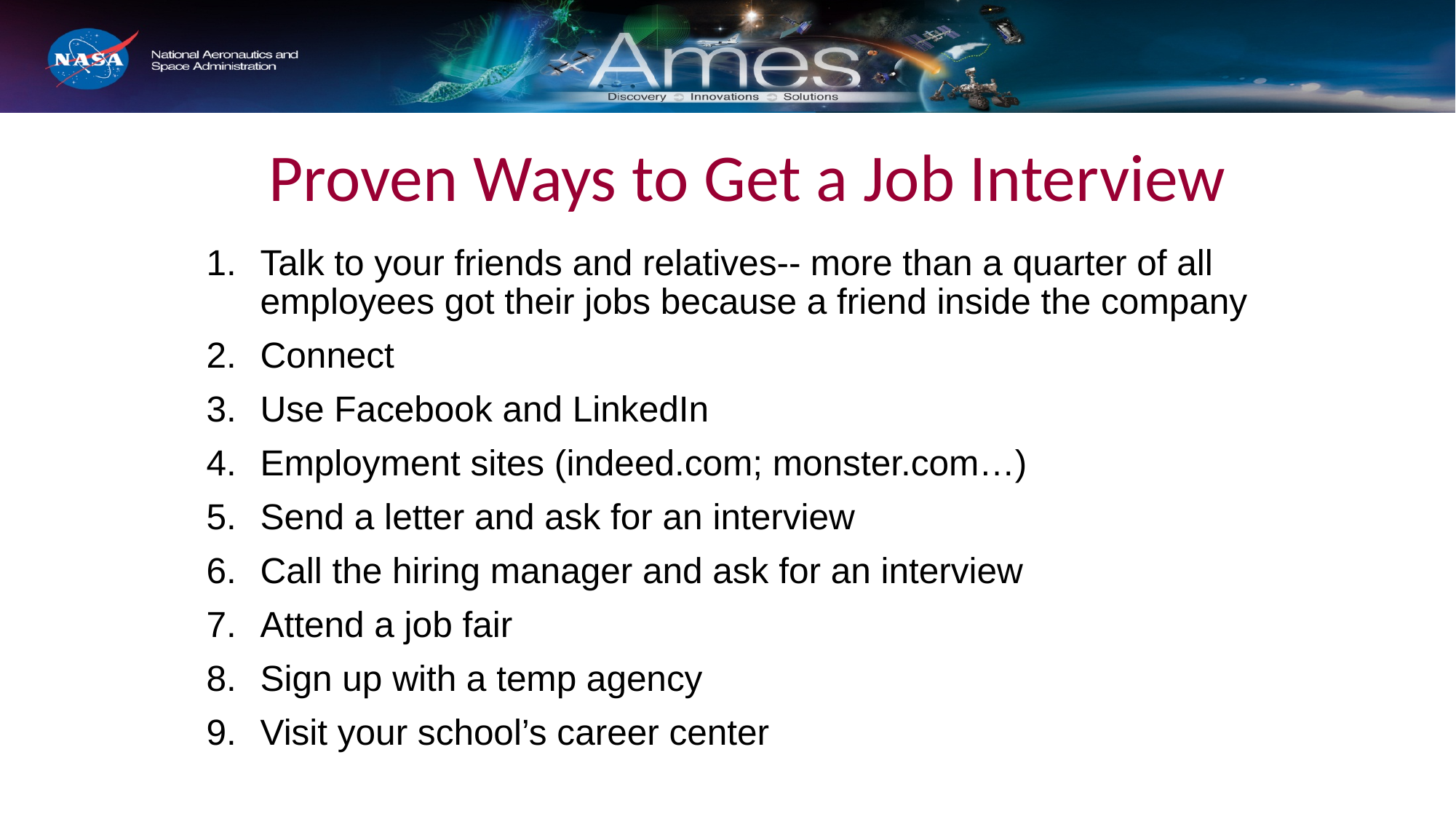

# Proven Ways to Get a Job Interview
Talk to your friends and relatives-- more than a quarter of all employees got their jobs because a friend inside the company
Connect
Use Facebook and LinkedIn
Employment sites (indeed.com; monster.com…)
Send a letter and ask for an interview
Call the hiring manager and ask for an interview
Attend a job fair
Sign up with a temp agency
Visit your school’s career center